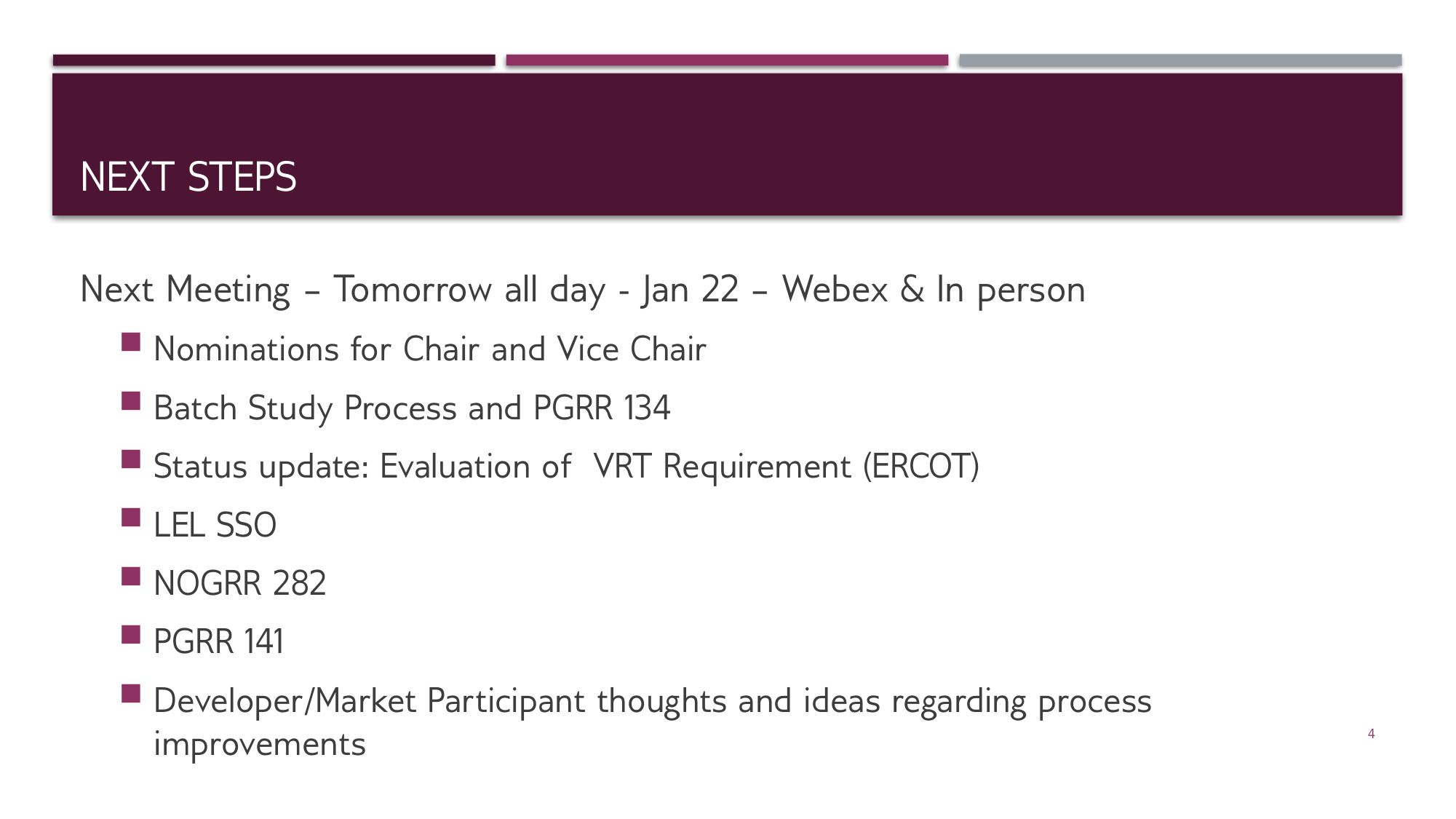

# Next Steps
Next Meeting – Tomorrow all day - Jan 22 – Webex & In person
Nominations for Chair and Vice Chair
Batch Study Process and PGRR 134
Status update: Evaluation of  VRT Requirement (ERCOT)
LEL SSO
NOGRR 282
PGRR 141
Developer/Market Participant thoughts and ideas regarding process improvements

4